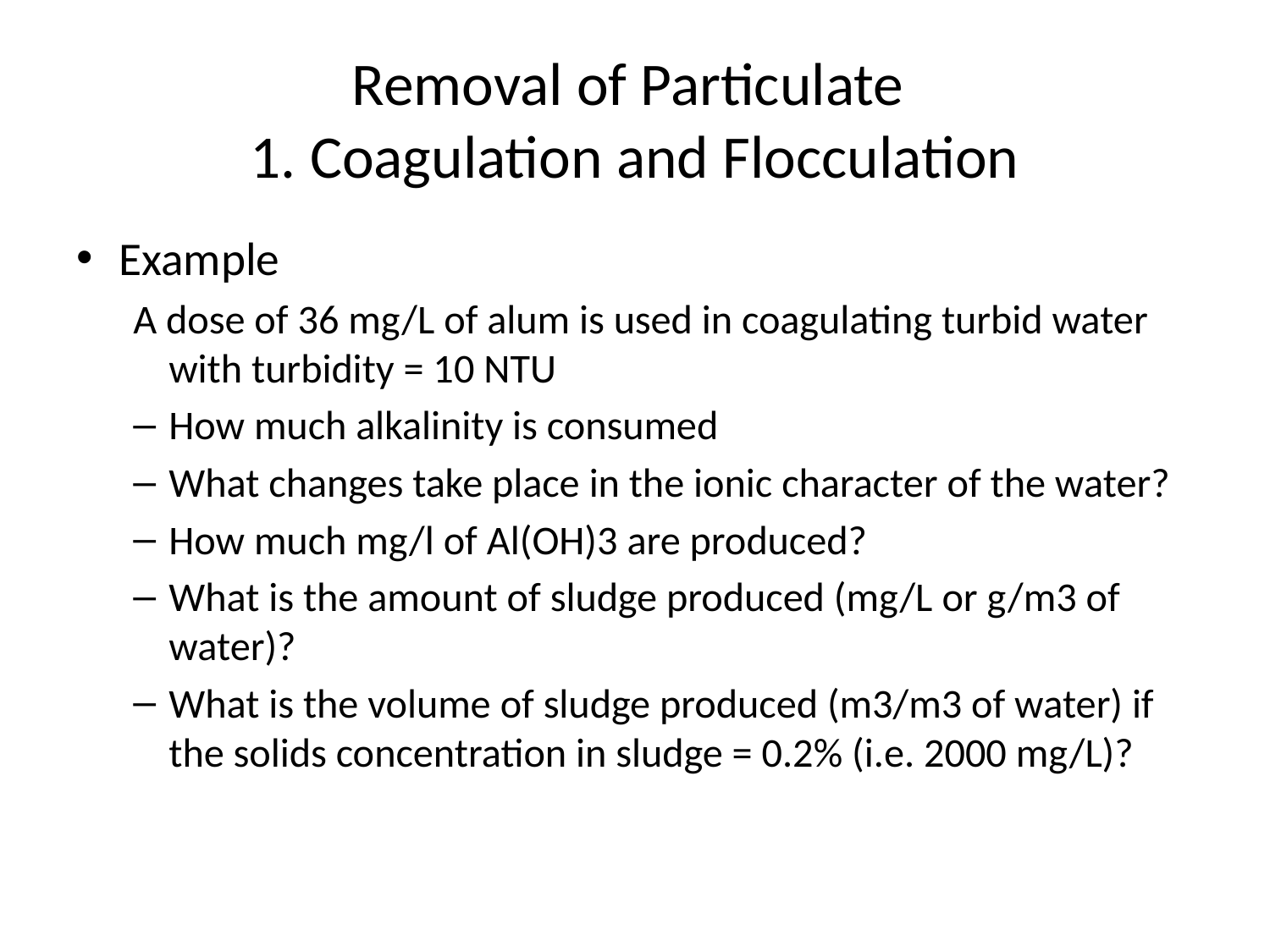

# Removal of Particulate 1. Coagulation and Flocculation
Example
A dose of 36 mg/L of alum is used in coagulating turbid water with turbidity = 10 NTU
How much alkalinity is consumed
What changes take place in the ionic character of the water?
How much mg/l of Al(OH)3 are produced?
What is the amount of sludge produced (mg/L or g/m3 of water)?
What is the volume of sludge produced (m3/m3 of water) if the solids concentration in sludge = 0.2% (i.e. 2000 mg/L)?